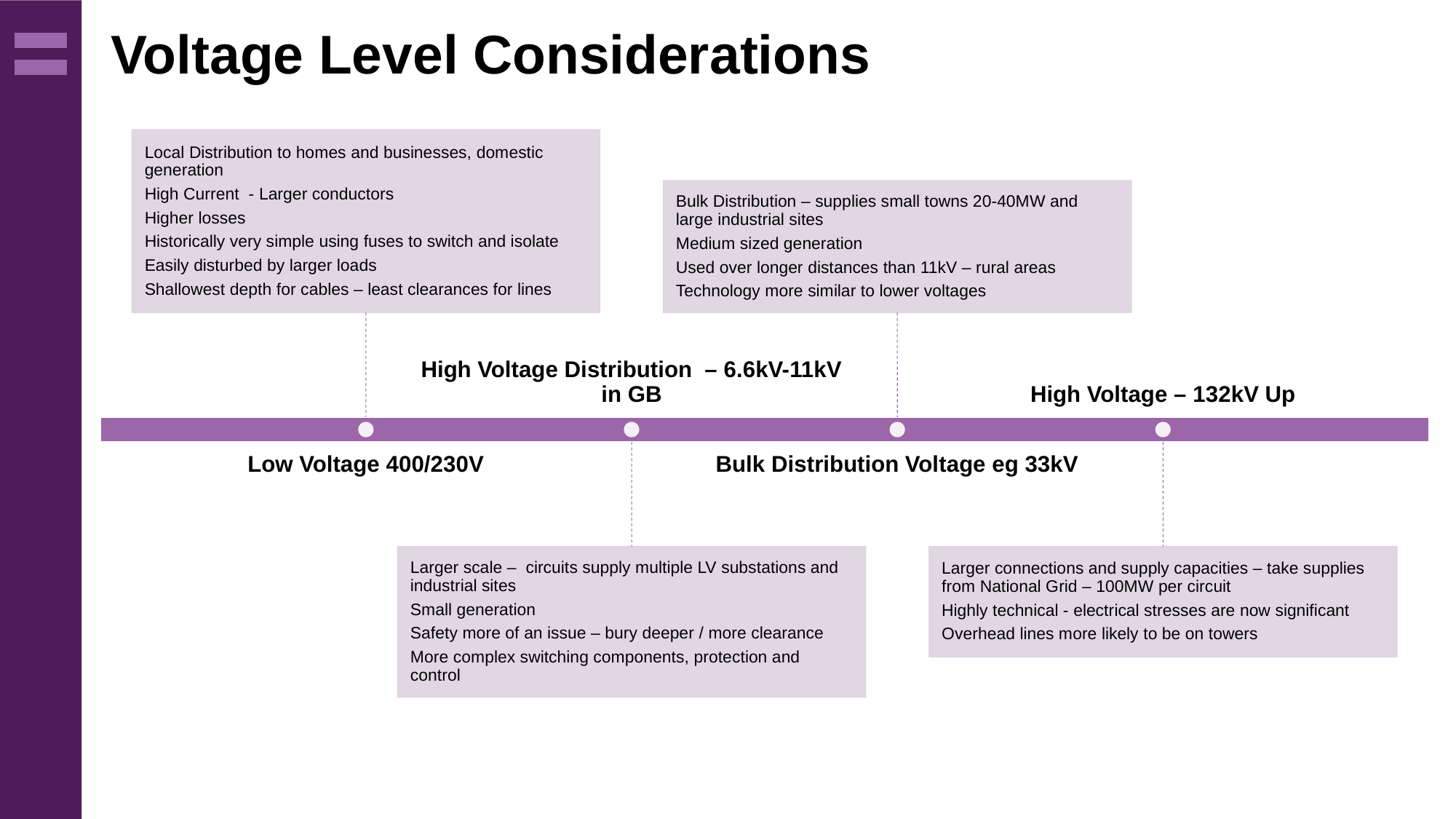

Voltage Level Considerations
Low Voltage 400/230V
Local Distribution to homes and businesses, domestic generation
High Current  - Larger conductors
Higher losses
Historically very simple using fuses to switch and isolate
Easily disturbed by larger loads
Shallowest depth for cables – least clearances for lines
High Voltage Distribution  – 6.6kV-11kV in GB
Larger scale –  circuits supply multiple LV substations and industrial sites
Small generation
Safety more of an issue – bury deeper / more clearance
More complex switching components, protection and control
Bulk Distribution Voltage eg 33kV
Bulk Distribution – supplies small towns 20-40MW and large industrial sites
Medium sized generation
Used over longer distances than 11kV – rural areas
Technology more similar to lower voltages
High Voltage – 132kV Up
Larger connections and supply capacities – take supplies from National Grid – 100MW per circuit
Highly technical - electrical stresses are now significant
Overhead lines more likely to be on towers